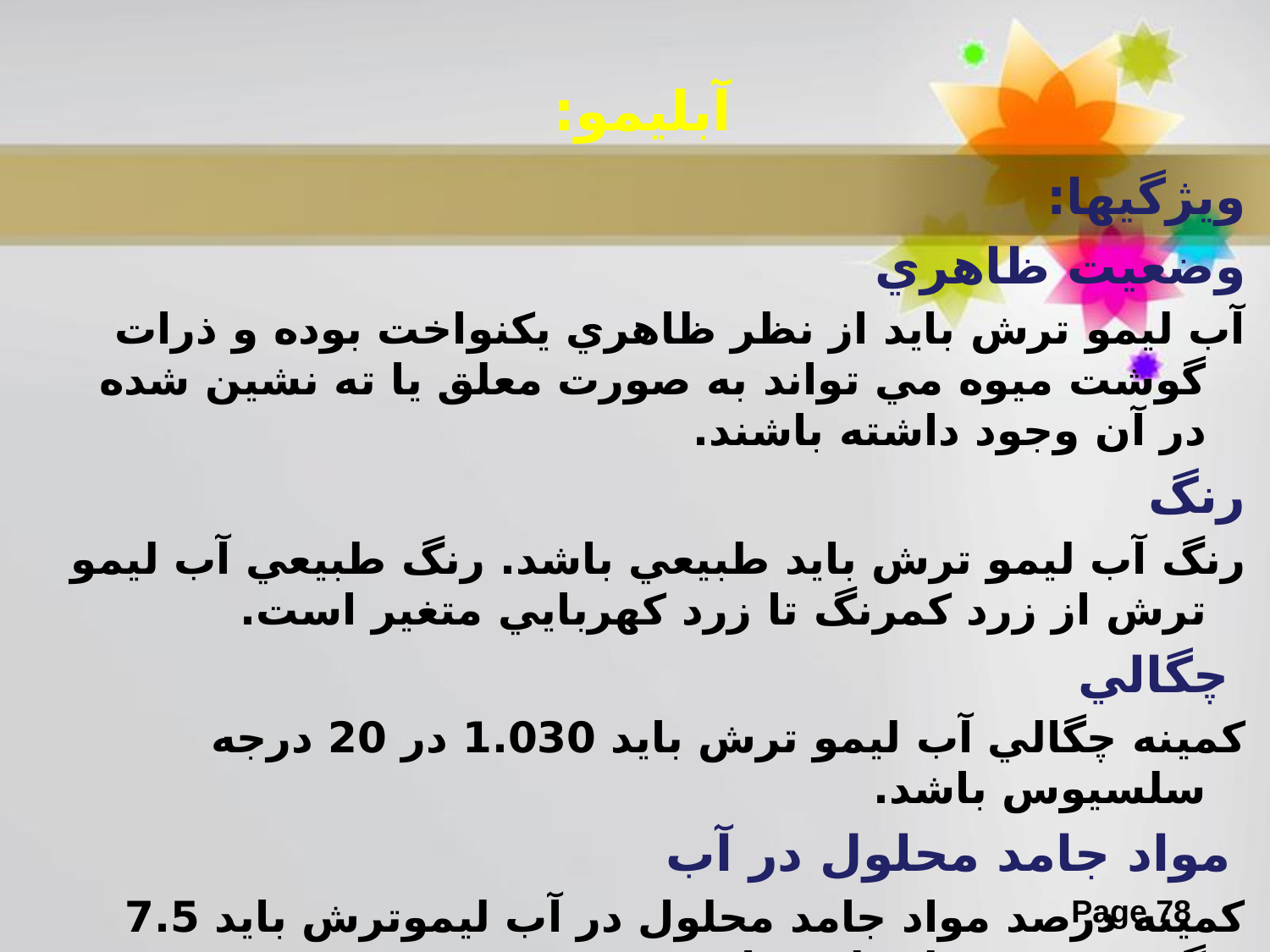

# آبلیمو:
ويژگيها:
وضعيت ظاهري
آب ليمو ترش بايد از نظر ظاهري يكنواخت بوده و ذرات گوشت ميوه مي تواند به صورت معلق يا ته نشين شده در آن وجود داشته باشند.
رنگ
رنگ آب ليمو ترش بايد طبيعي باشد. رنگ طبيعي آب ليمو ترش از زرد كمرنگ تا زرد كهربايي متغير است.
 چگالي
كمينه چگالي آب ليمو ترش بايد 1.030 در 20 درجه سلسيوس باشد.
 مواد جامد محلول در آب
كمينه درصد مواد جامد محلول در آب ليموترش بايد 7.5 گرم درصد ميلي ليتر باشد